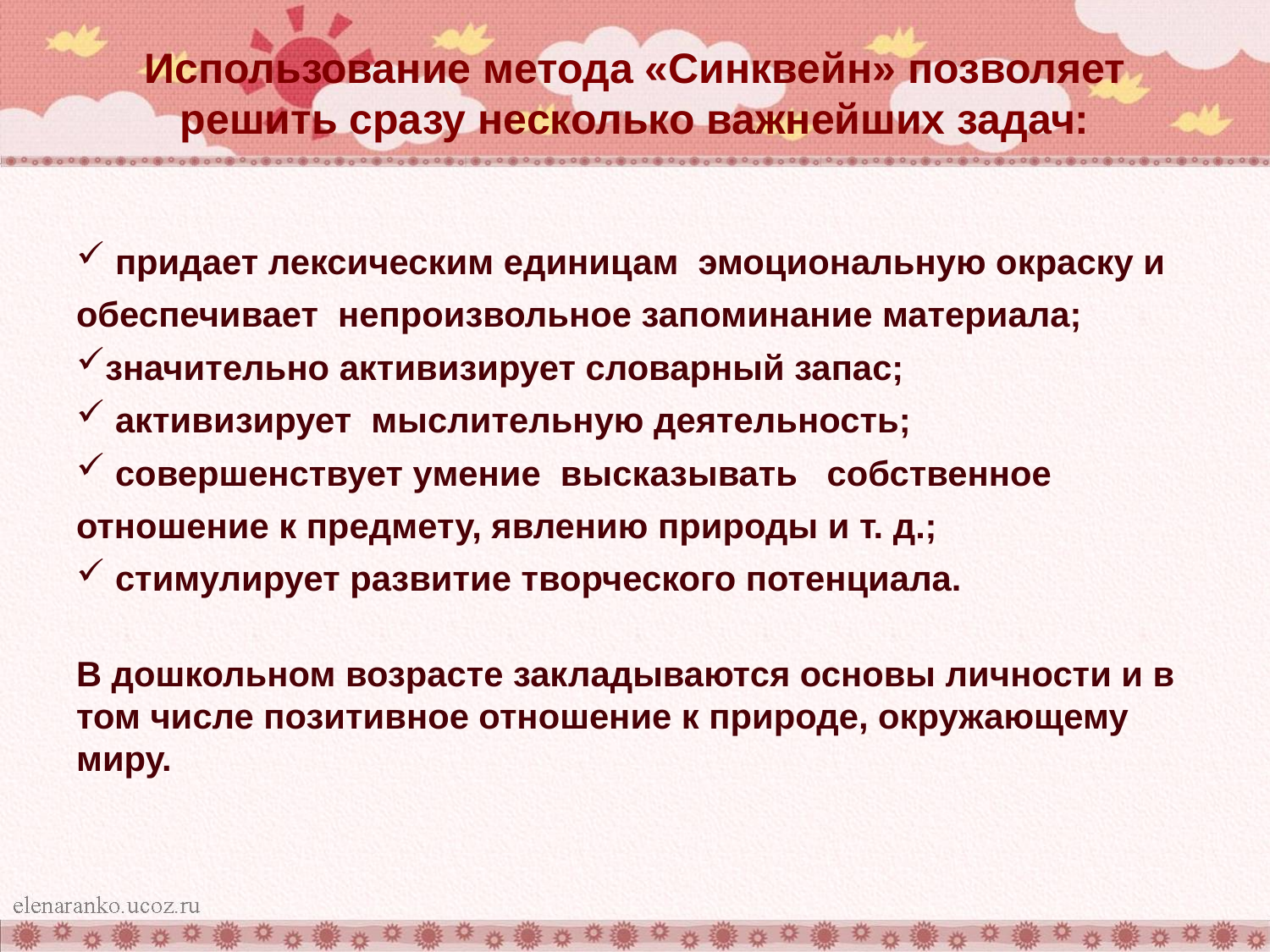

# Использование метода «Синквейн» позволяет решить сразу несколько важнейших задач:
 придает лексическим единицам  эмоциональную окраску и обеспечивает  непроизвольное запоминание материала;
значительно активизирует словарный запас;
 активизирует  мыслительную деятельность;
 совершенствует умение  высказывать   собственное  отношение к предмету, явлению природы и т. д.;
 стимулирует развитие творческого потенциала.

В дошкольном возрасте закладываются основы личности и в том числе позитивное отношение к природе, окружающему миру.